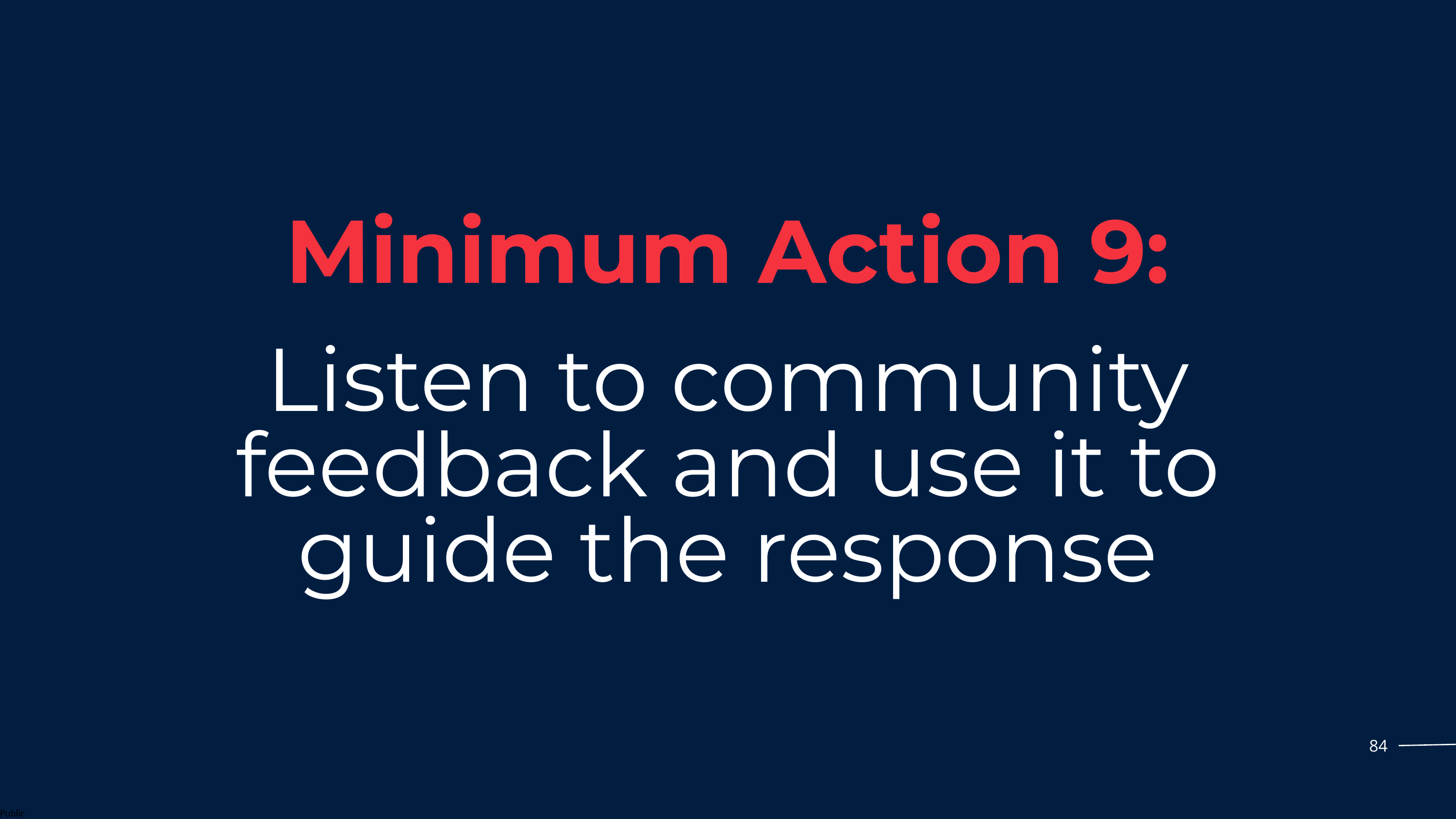

Minimum Action 9:

Listen to community feedback and use it to guide the response